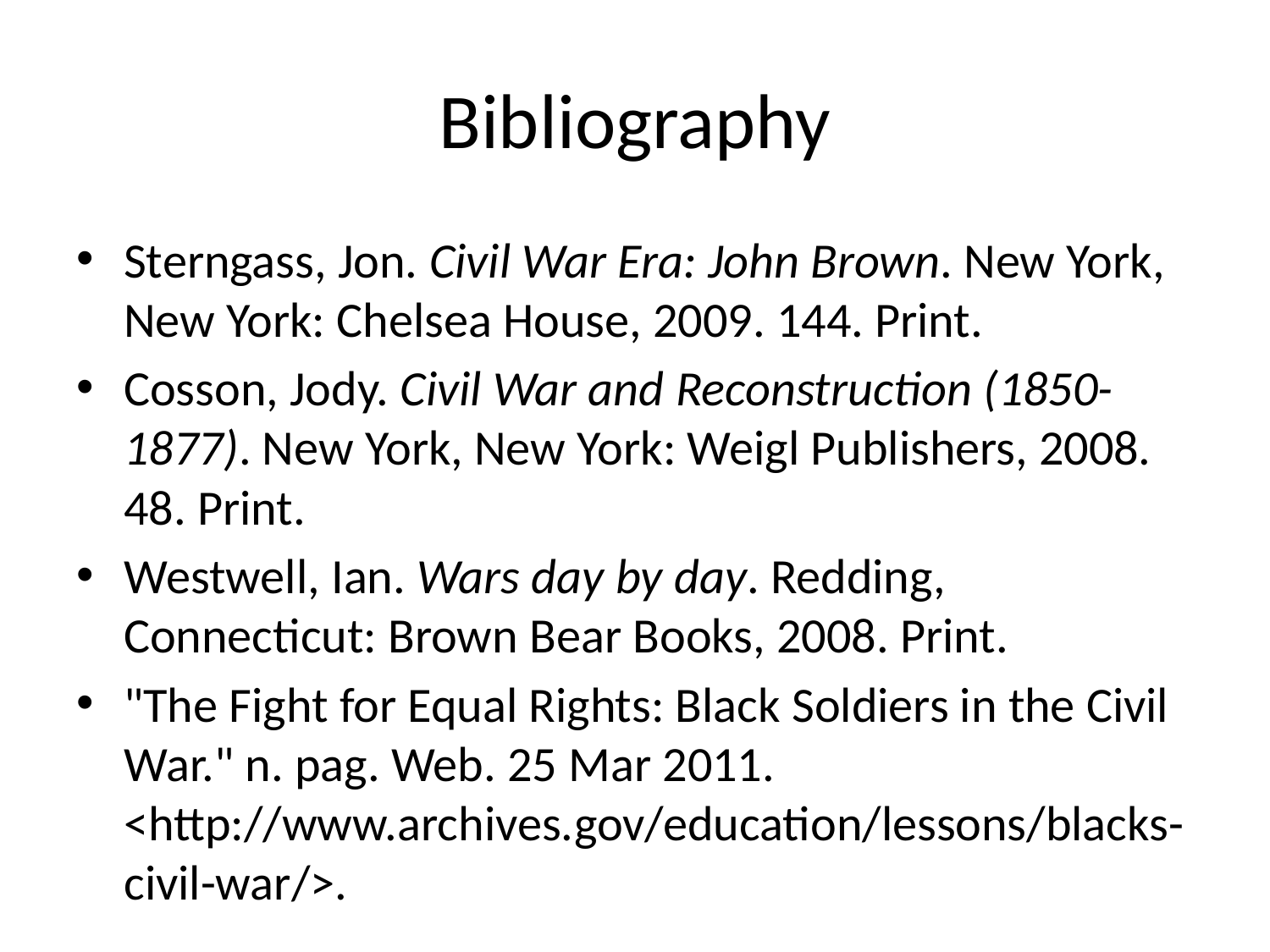

# Bibliography
Sterngass, Jon. Civil War Era: John Brown. New York, New York: Chelsea House, 2009. 144. Print.
Cosson, Jody. Civil War and Reconstruction (1850-1877). New York, New York: Weigl Publishers, 2008. 48. Print.
Westwell, Ian. Wars day by day. Redding, Connecticut: Brown Bear Books, 2008. Print.
"The Fight for Equal Rights: Black Soldiers in the Civil War." n. pag. Web. 25 Mar 2011. <http://www.archives.gov/education/lessons/blacks-civil-war/>.